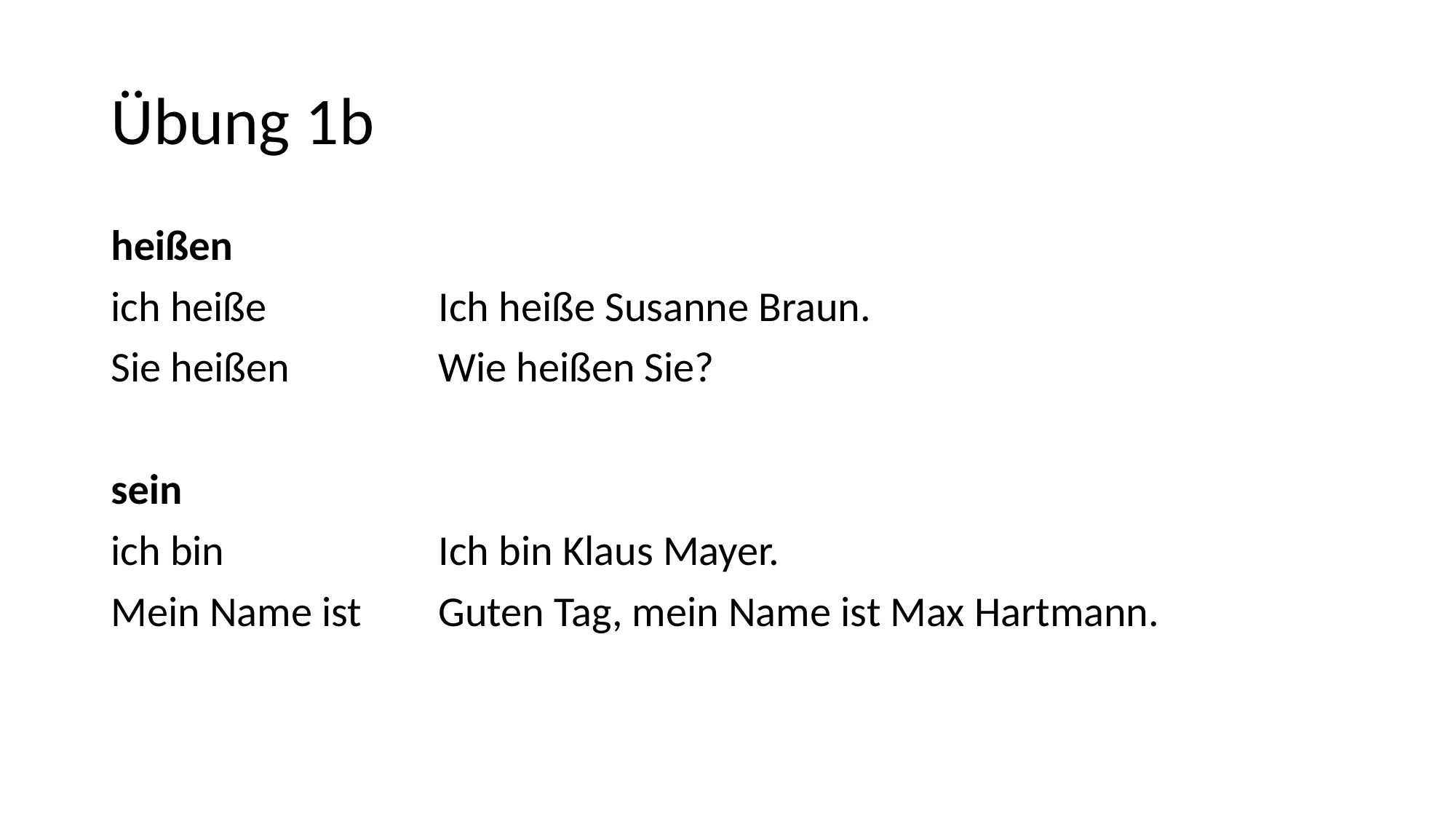

# Übung 1b
heißen
ich heiße		Ich heiße Susanne Braun.
Sie heißen		Wie heißen Sie?

sein
ich bin		Ich bin Klaus Mayer.
Mein Name ist	Guten Tag, mein Name ist Max Hartmann.